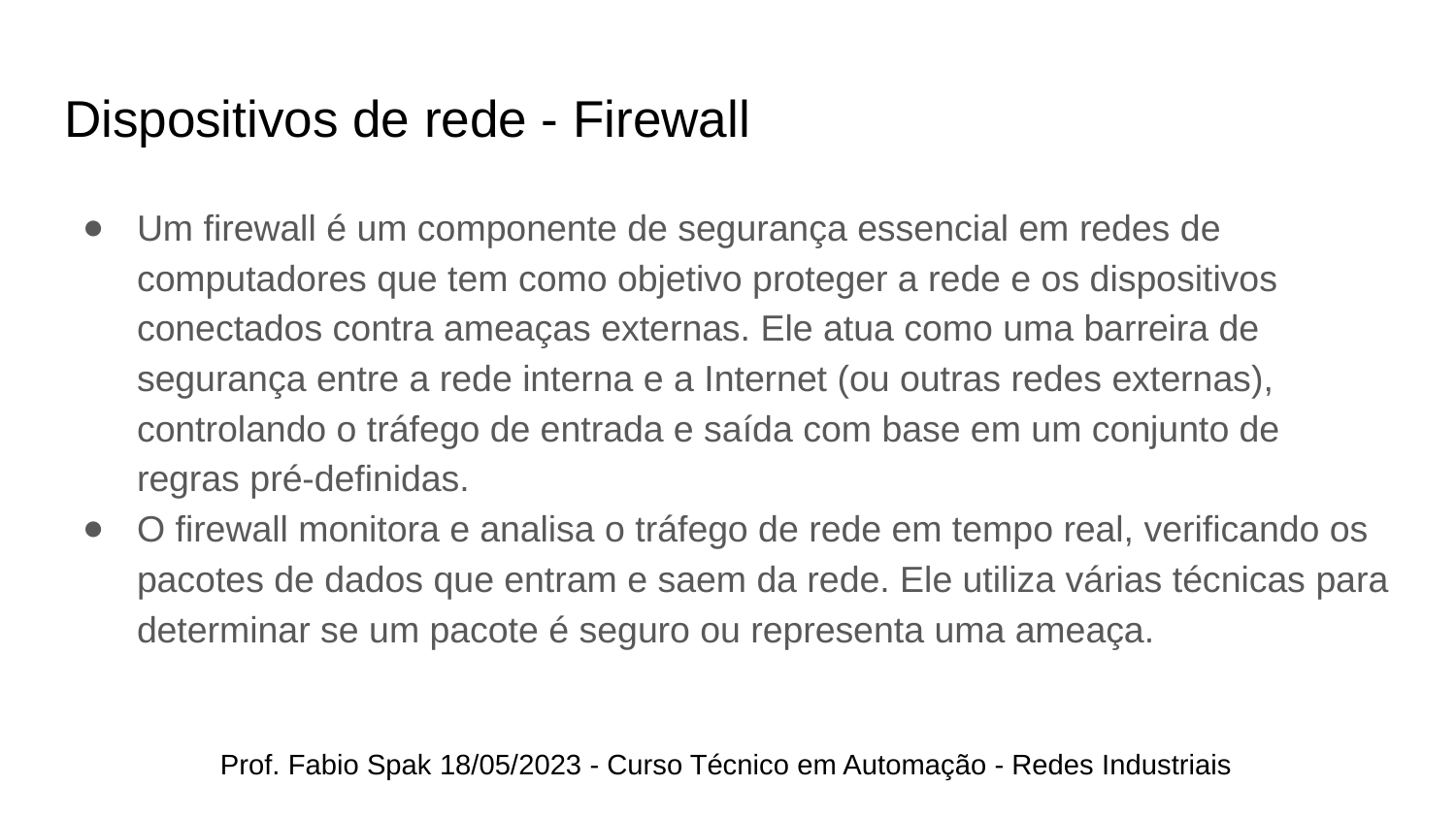

# Dispositivos de rede - Firewall
Um firewall é um componente de segurança essencial em redes de computadores que tem como objetivo proteger a rede e os dispositivos conectados contra ameaças externas. Ele atua como uma barreira de segurança entre a rede interna e a Internet (ou outras redes externas), controlando o tráfego de entrada e saída com base em um conjunto de regras pré-definidas.
O firewall monitora e analisa o tráfego de rede em tempo real, verificando os pacotes de dados que entram e saem da rede. Ele utiliza várias técnicas para determinar se um pacote é seguro ou representa uma ameaça.
Prof. Fabio Spak 18/05/2023 - Curso Técnico em Automação - Redes Industriais